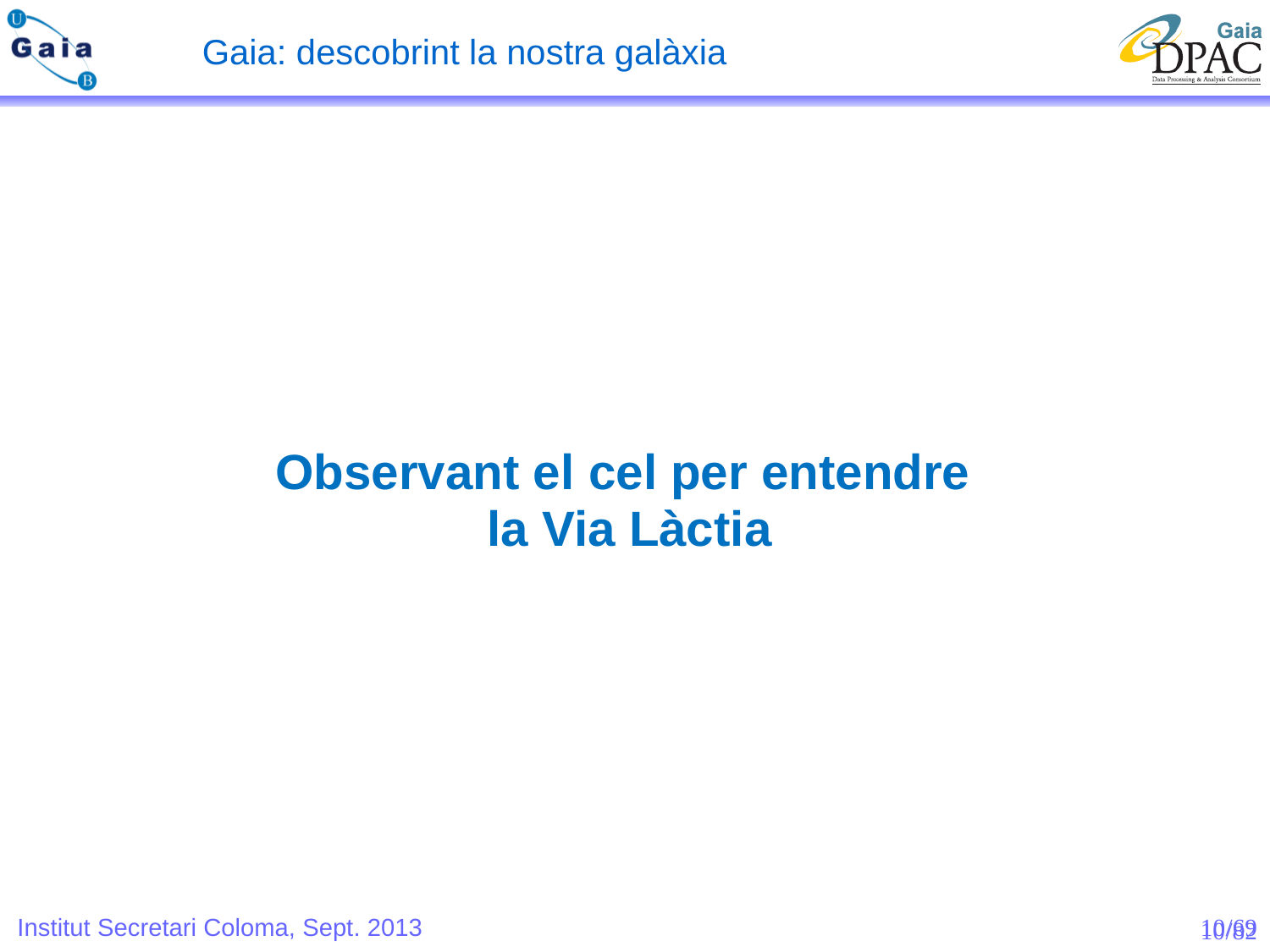

Observant el cel per entendre
la Via Làctia
10/82